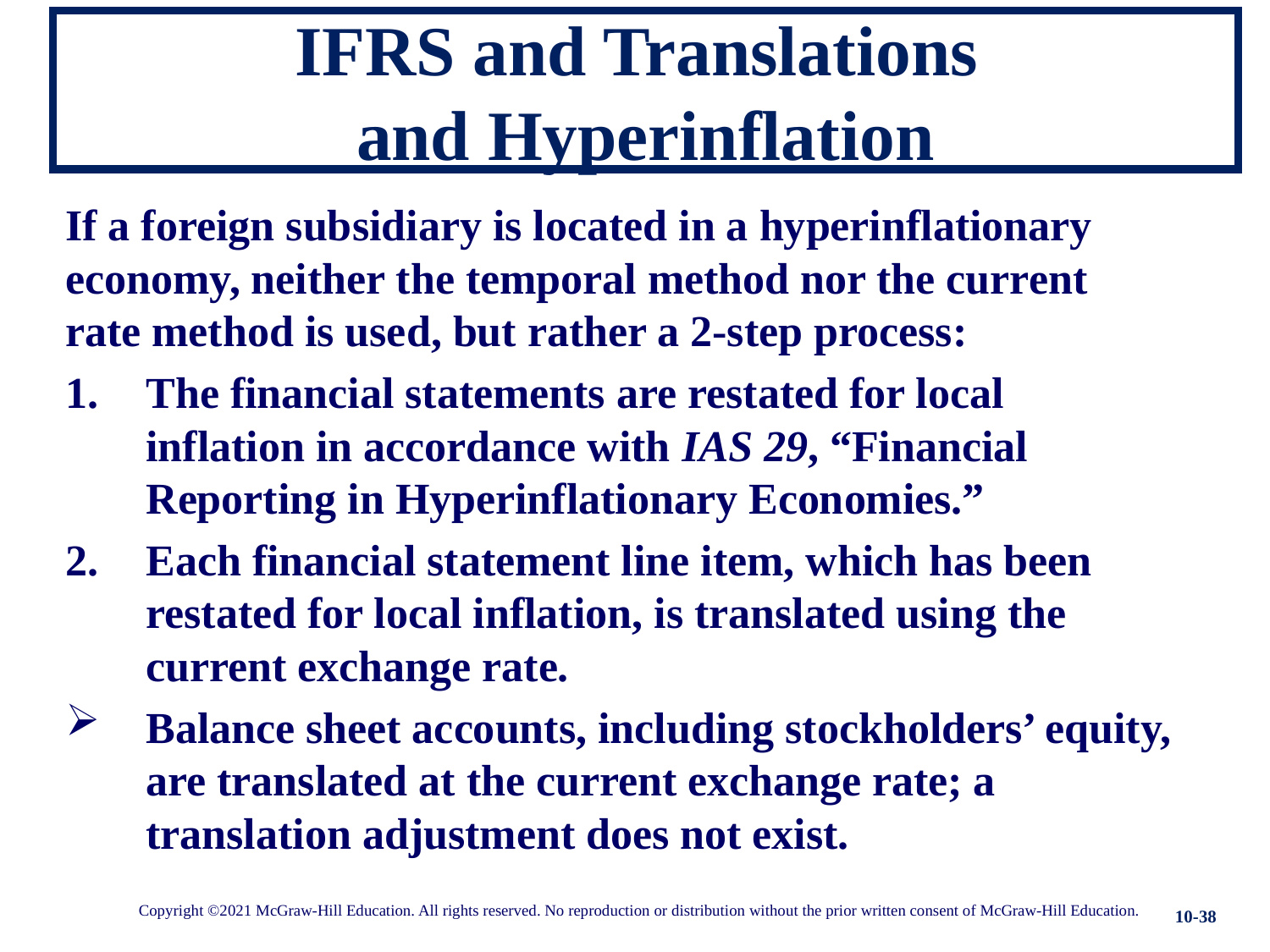

# IFRS and Translations and Hyperinflation
If a foreign subsidiary is located in a hyperinflationary economy, neither the temporal method nor the current rate method is used, but rather a 2-step process:
The financial statements are restated for local inflation in accordance with IAS 29, “Financial Reporting in Hyperinflationary Economies.”
Each financial statement line item, which has been restated for local inflation, is translated using the current exchange rate.
Balance sheet accounts, including stockholders’ equity, are translated at the current exchange rate; a translation adjustment does not exist.
10-38
Copyright ©2021 McGraw-Hill Education. All rights reserved. No reproduction or distribution without the prior written consent of McGraw-Hill Education.